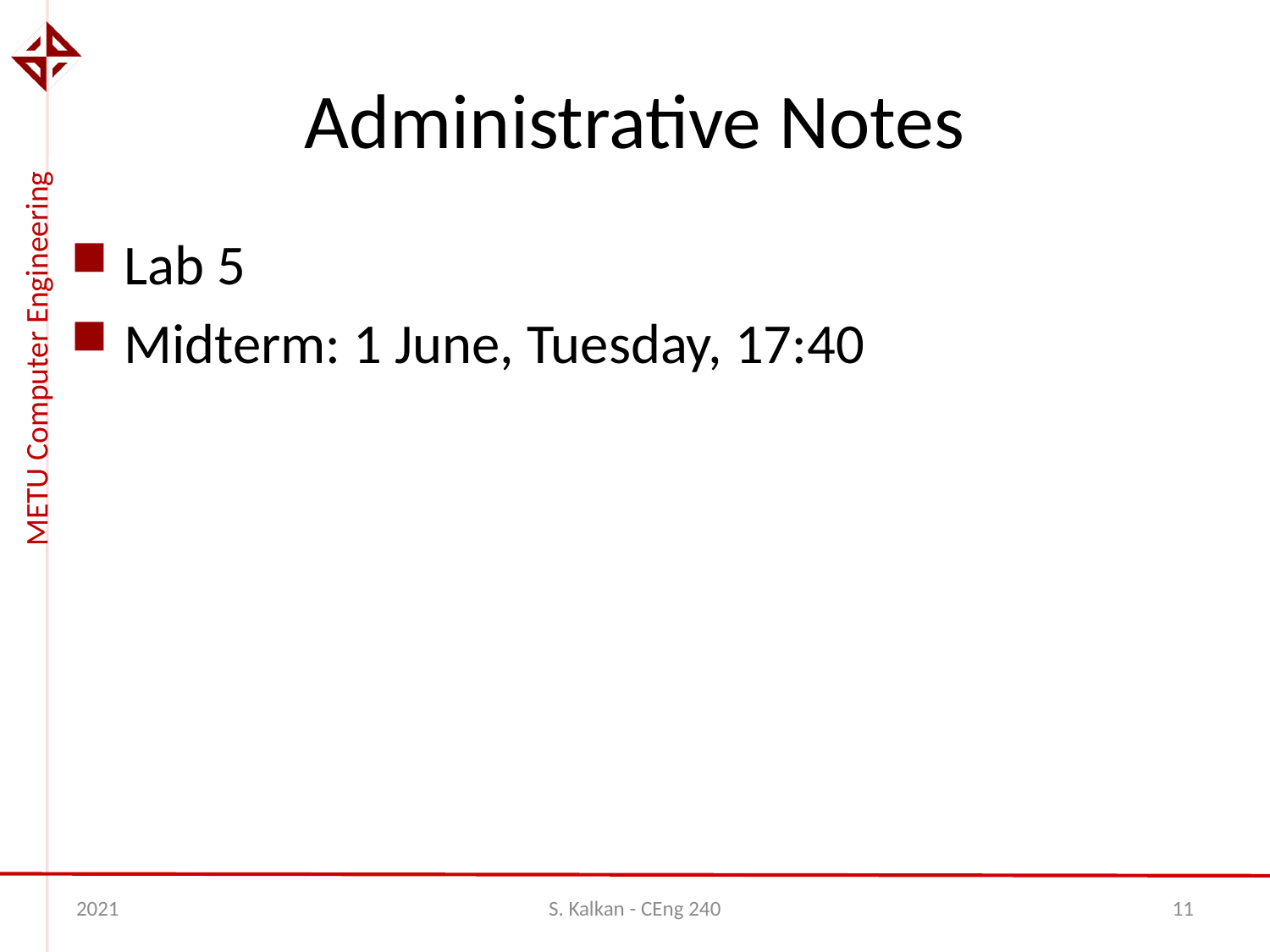

# Administrative Notes
Lab 5
Midterm: 1 June, Tuesday, 17:40
2021
S. Kalkan - CEng 240
11